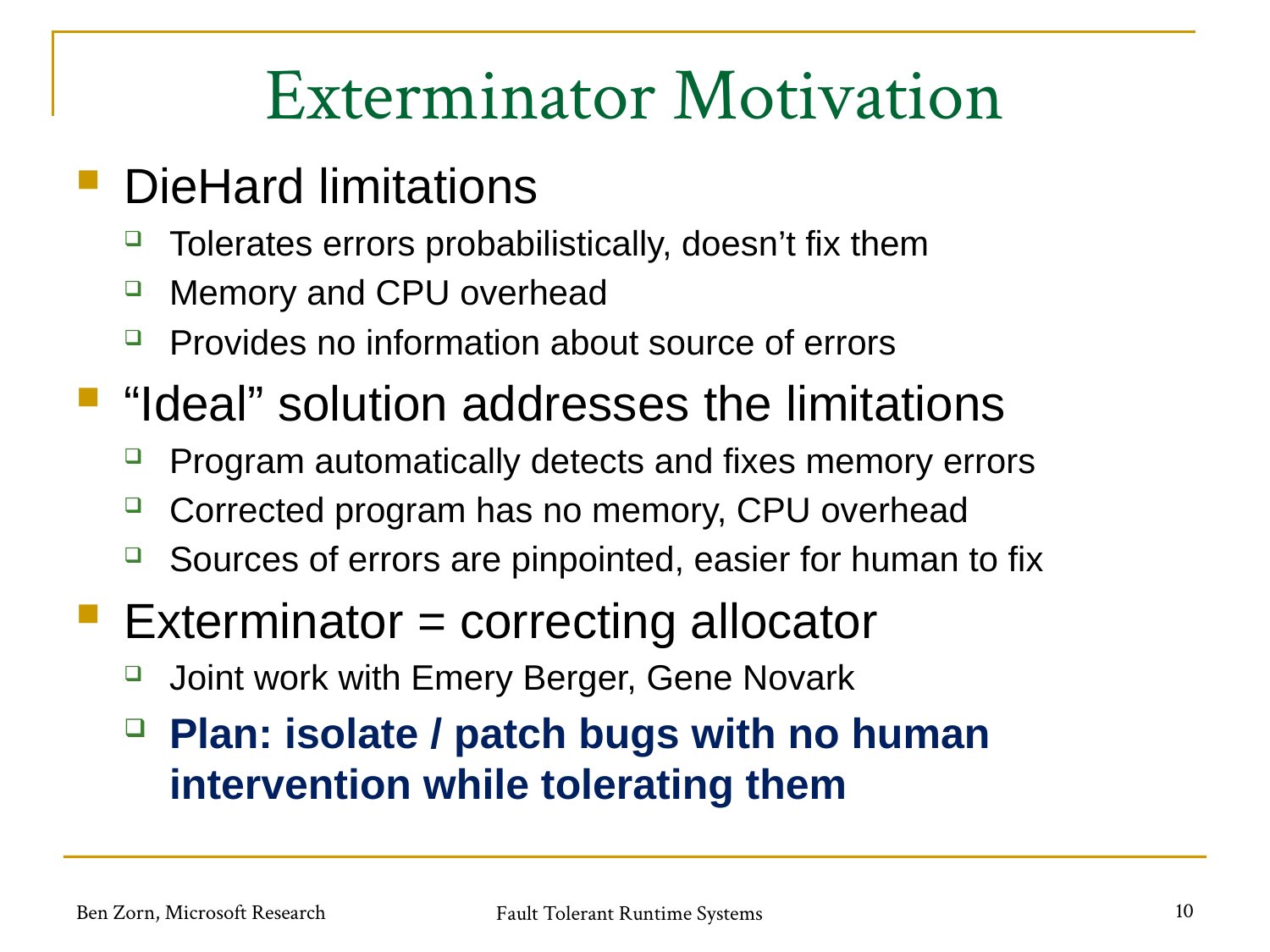

# Exterminator Motivation
DieHard limitations
Tolerates errors probabilistically, doesn’t fix them
Memory and CPU overhead
Provides no information about source of errors
“Ideal” solution addresses the limitations
Program automatically detects and fixes memory errors
Corrected program has no memory, CPU overhead
Sources of errors are pinpointed, easier for human to fix
Exterminator = correcting allocator
Joint work with Emery Berger, Gene Novark
Plan: isolate / patch bugs with no human intervention while tolerating them

Ben Zorn, Microsoft Research
10
Fault Tolerant Runtime Systems